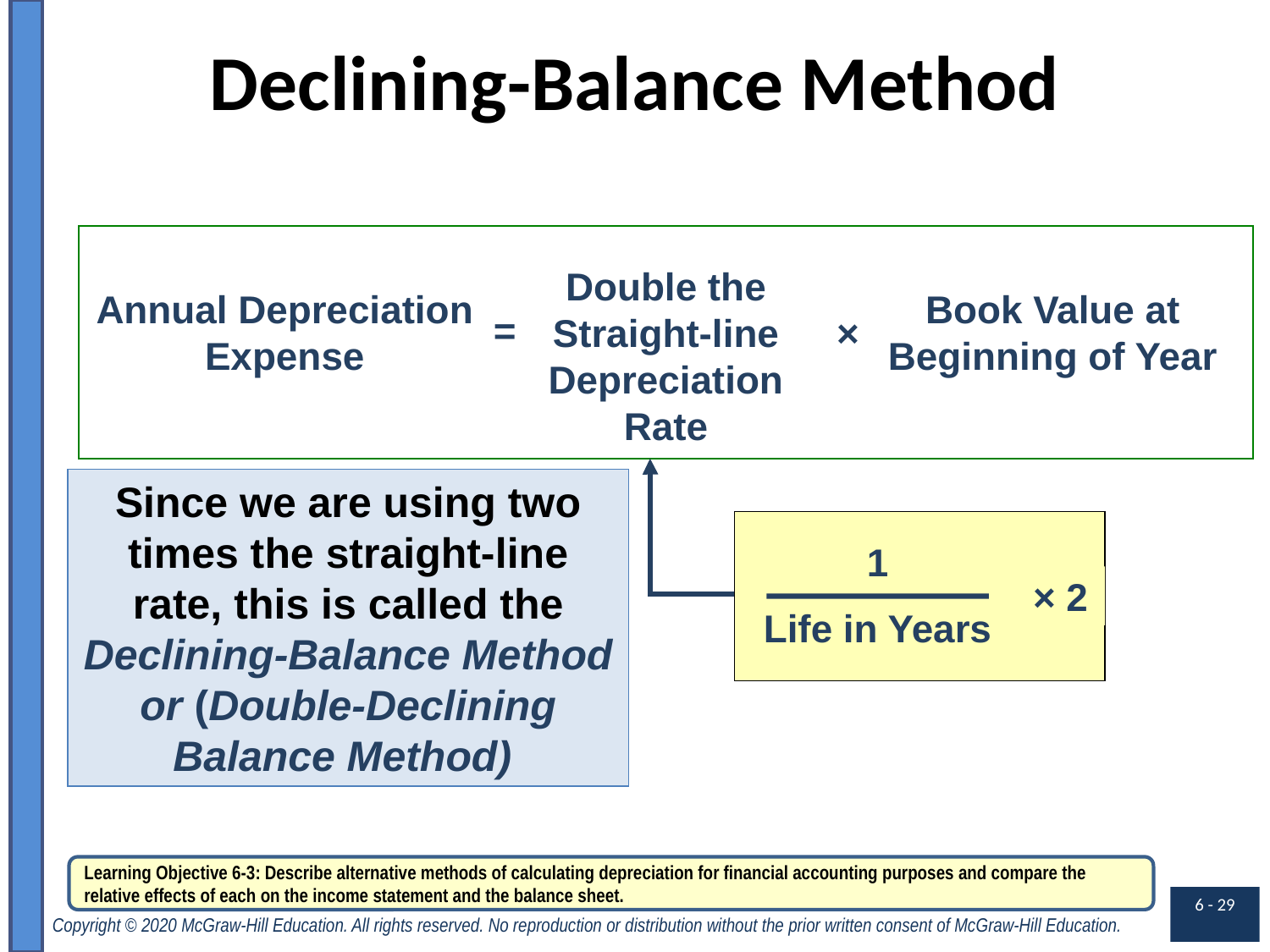

# Declining-Balance Method

Double the Straight-line Depreciation Rate
Annual Depreciation
Expense
Book Value at Beginning of Year
=
×

1
Life in Years
× 2

Since we are using two times the straight-line rate, this is called the Declining-Balance Method or (Double-Declining Balance Method)
Learning Objective 6-3: Describe alternative methods of calculating depreciation for financial accounting purposes and compare the relative effects of each on the income statement and the balance sheet.